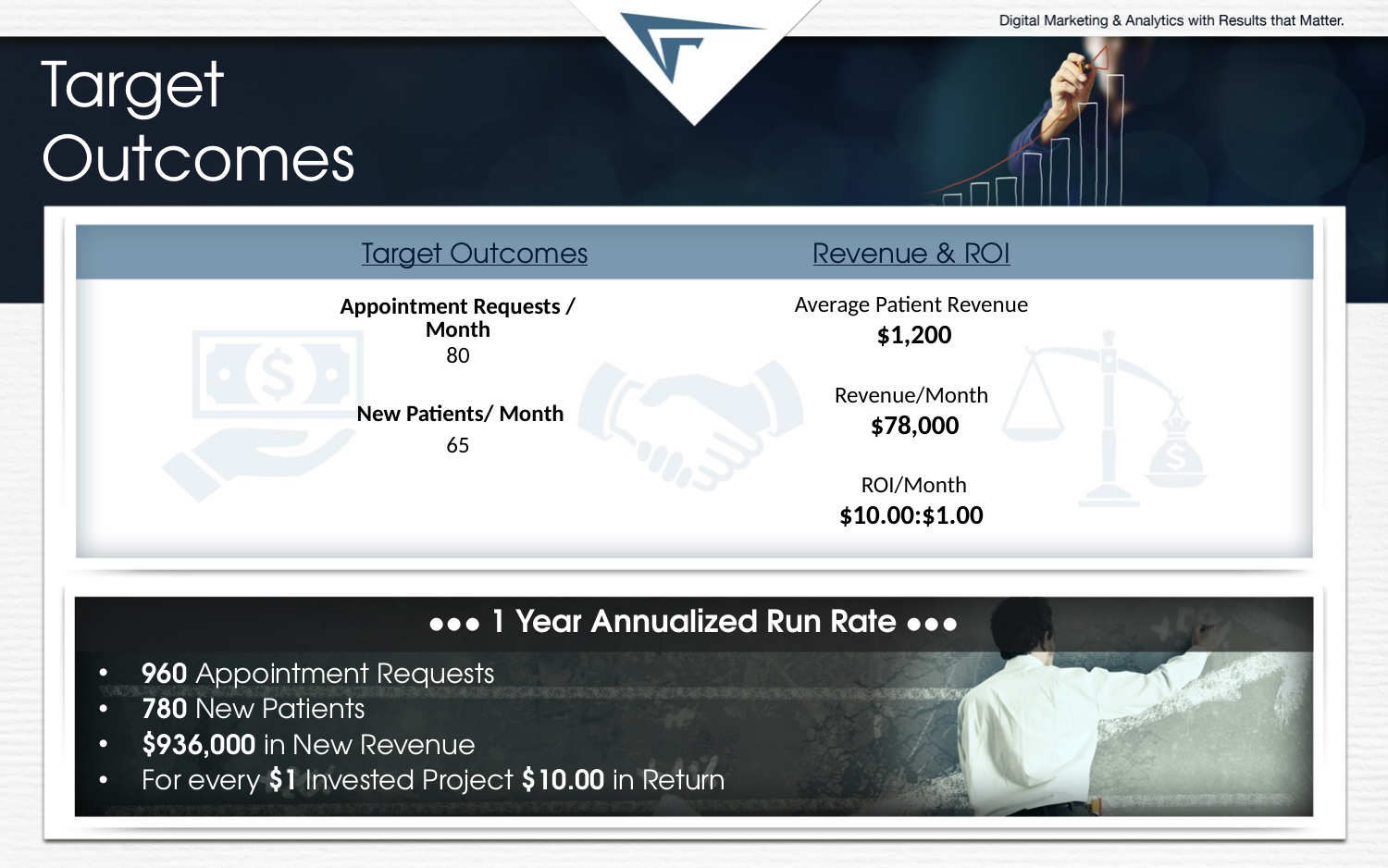

# Target Outcomes
Target Outcomes
Revenue & ROI
| Appointment Requests / Month |
| --- |
| 80 |
|  |
| New Patients/ Month |
| 65 |
|  |
| Average Patient Revenue |
| --- |
| $1,200 |
|  |
| Revenue/Month |
| $78,000 |
|  |
| ROI/Month |
| $10.00:$1.00 |
••• 1 Year Annualized Run Rate •••
960 Appointment Requests
780 New Patients
$936,000 in New Revenue
For every $1 Invested Project $10.00 in Return